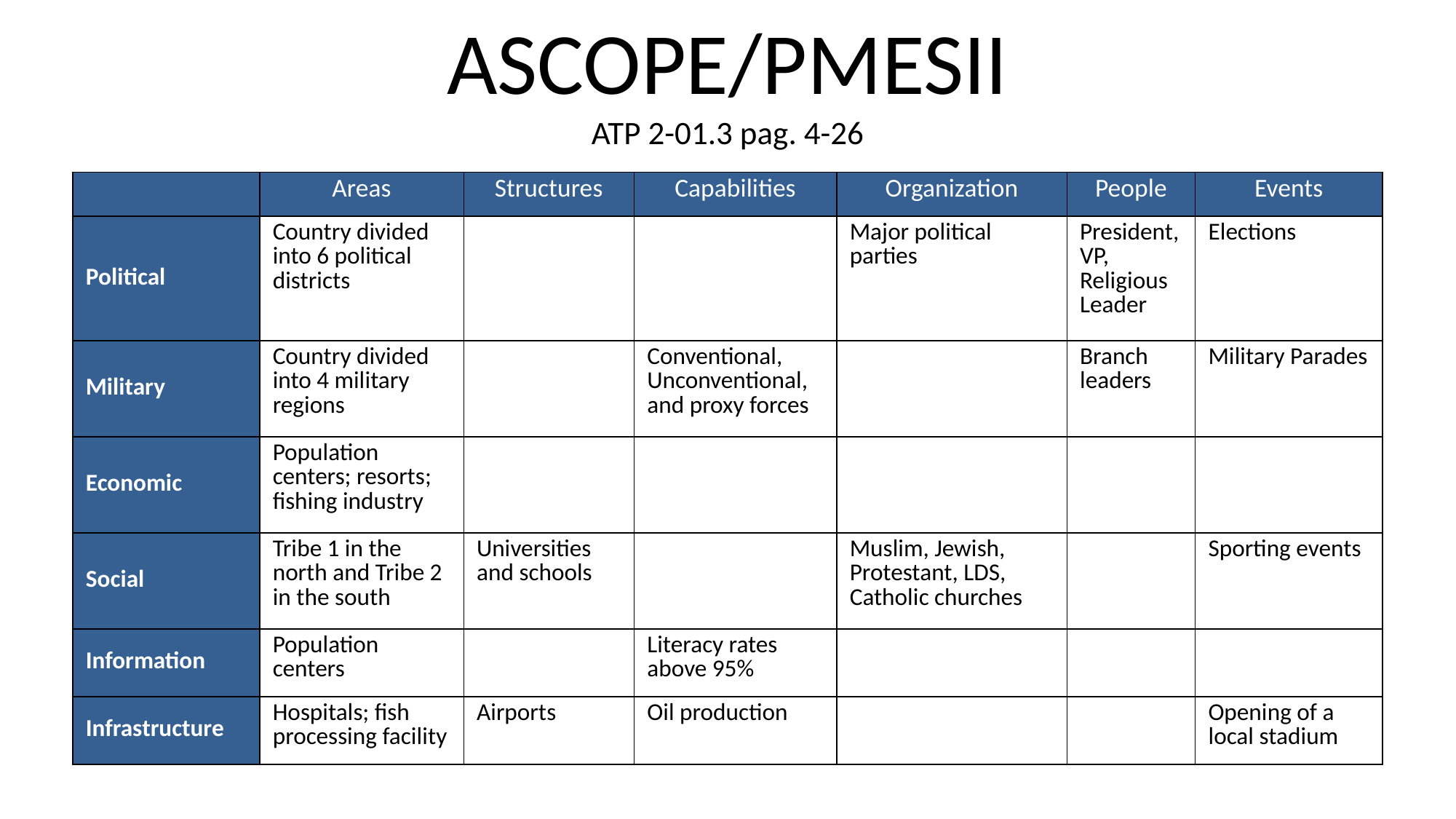

# ASCOPE/PMESII ATP 2-01.3 pag. 4-26
|  | Areas | Structures | Capabilities | Organization | People | Events |
| --- | --- | --- | --- | --- | --- | --- |
| Political | Country divided into 6 political districts |  |  | Major political parties | President, VP, Religious Leader | Elections |
| Military | Country divided into 4 military regions |  | Conventional, Unconventional, and proxy forces |  | Branch leaders | Military Parades |
| Economic | Population centers; resorts; fishing industry |  |  |  |  |  |
| Social | Tribe 1 in the north and Tribe 2 in the south | Universities and schools |  | Muslim, Jewish, Protestant, LDS, Catholic churches |  | Sporting events |
| Information | Population centers |  | Literacy rates above 95% |  |  |  |
| Infrastructure | Hospitals; fish processing facility | Airports | Oil production |  |  | Opening of a local stadium |